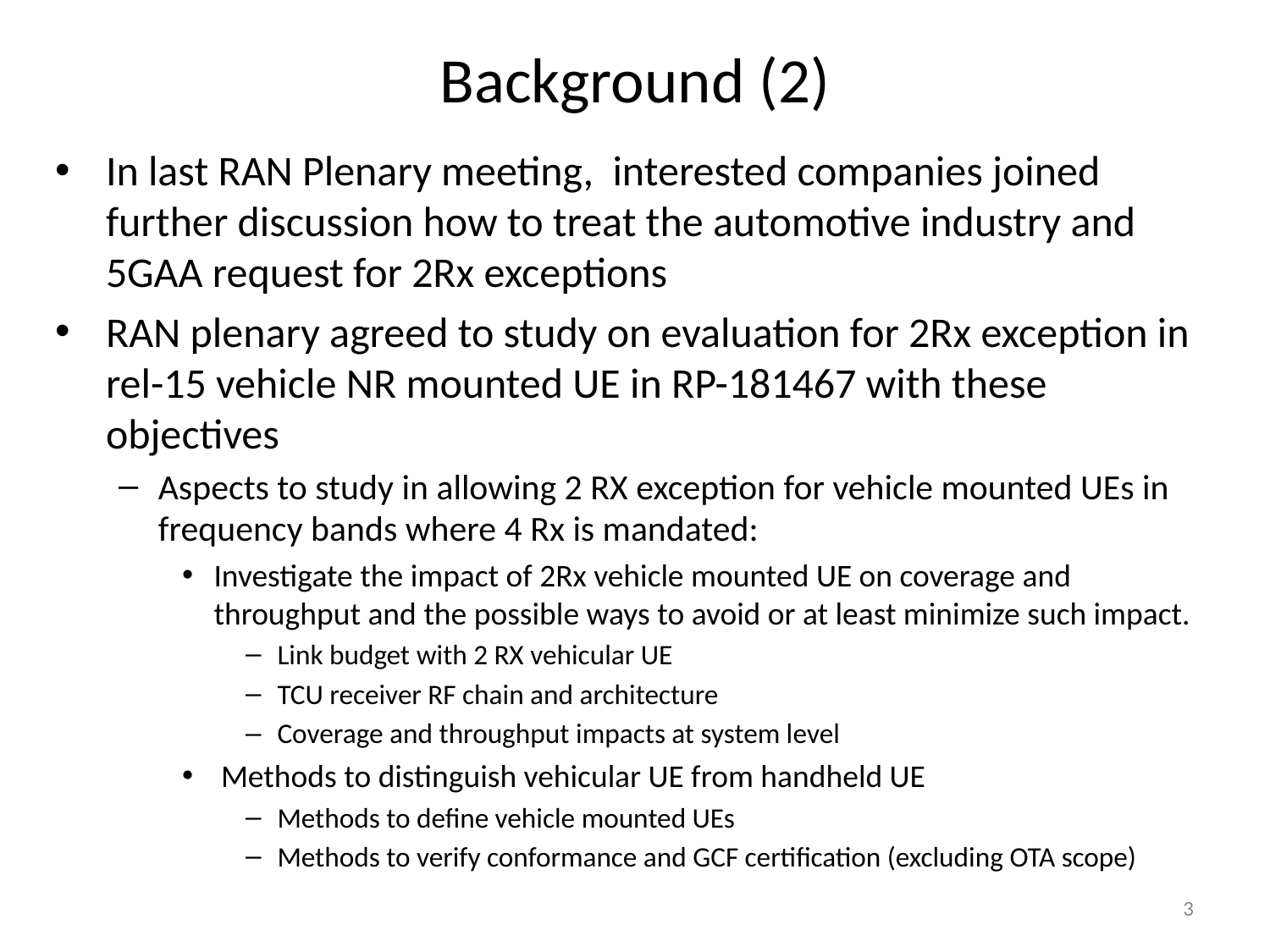

# Background (2)
In last RAN Plenary meeting,  interested companies joined further discussion how to treat the automotive industry and 5GAA request for 2Rx exceptions
RAN plenary agreed to study on evaluation for 2Rx exception in rel-15 vehicle NR mounted UE in RP-181467 with these objectives
Aspects to study in allowing 2 RX exception for vehicle mounted UEs in frequency bands where 4 Rx is mandated:
Investigate the impact of 2Rx vehicle mounted UE on coverage and throughput and the possible ways to avoid or at least minimize such impact.
Link budget with 2 RX vehicular UE
TCU receiver RF chain and architecture
Coverage and throughput impacts at system level
 Methods to distinguish vehicular UE from handheld UE
Methods to define vehicle mounted UEs
Methods to verify conformance and GCF certification (excluding OTA scope)

3